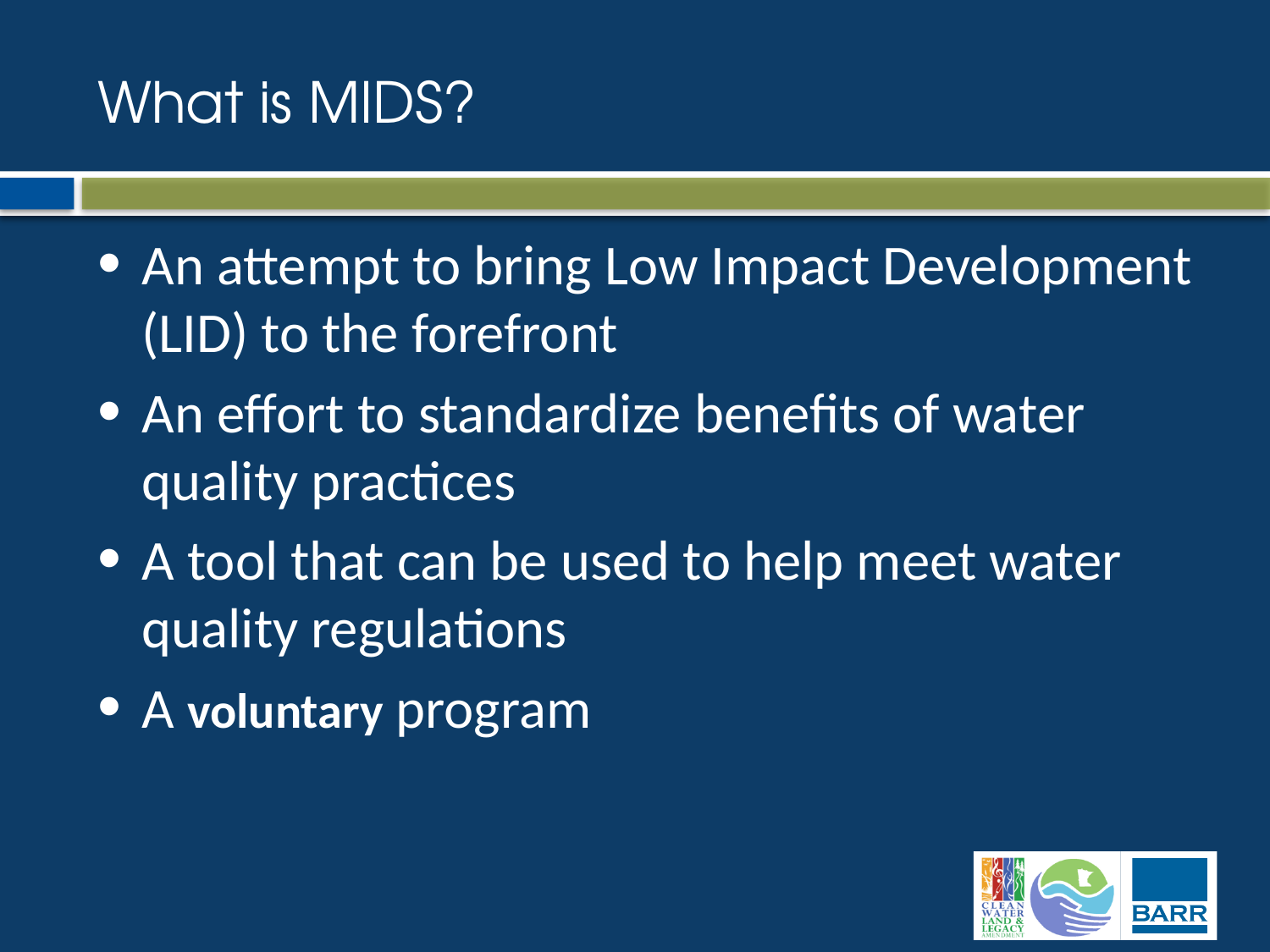

# What is MIDS?
An attempt to bring Low Impact Development (LID) to the forefront
An effort to standardize benefits of water quality practices
A tool that can be used to help meet water quality regulations
A voluntary program